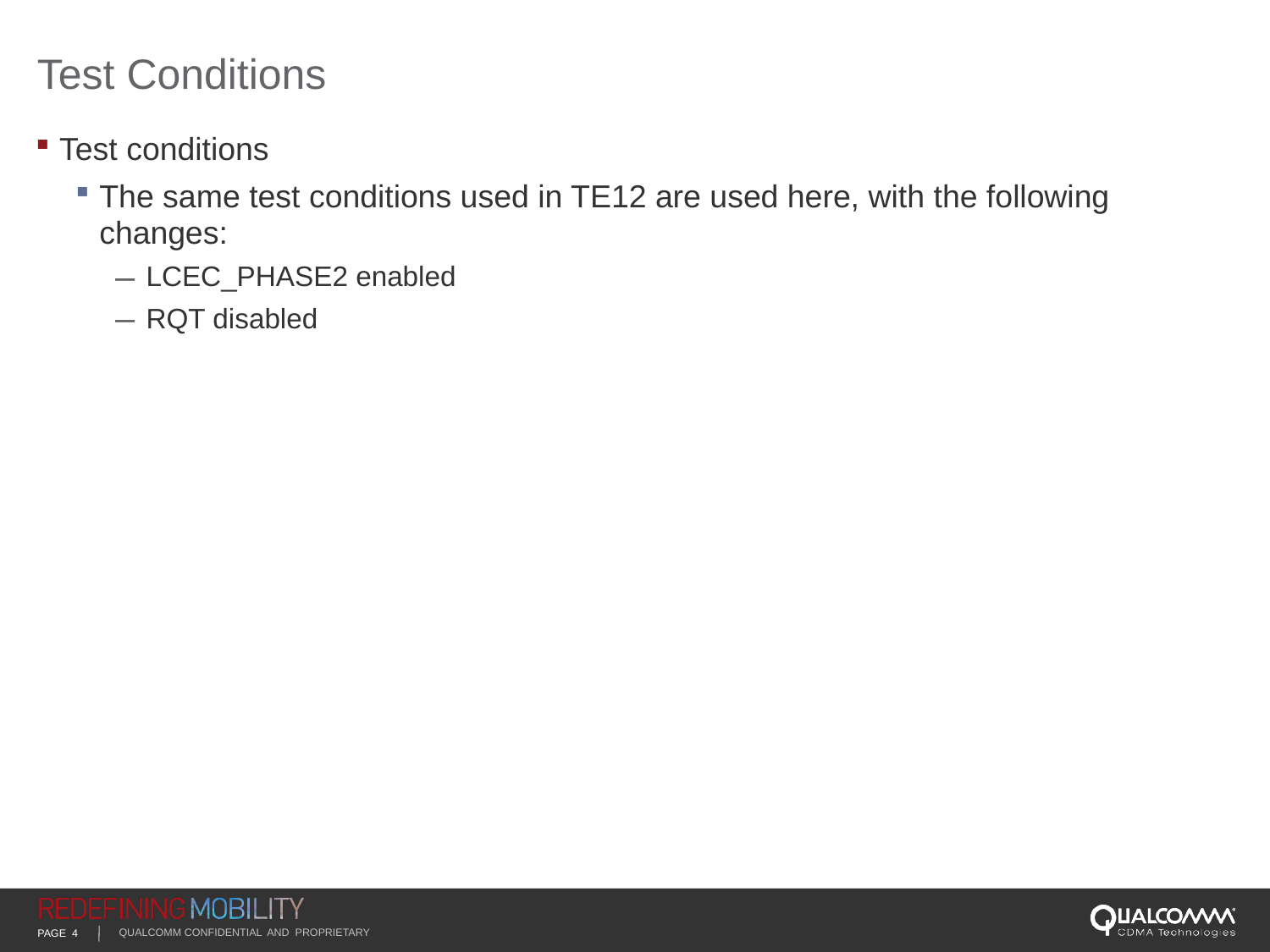

# Test Conditions
Test conditions
The same test conditions used in TE12 are used here, with the following changes:
LCEC_PHASE2 enabled
RQT disabled